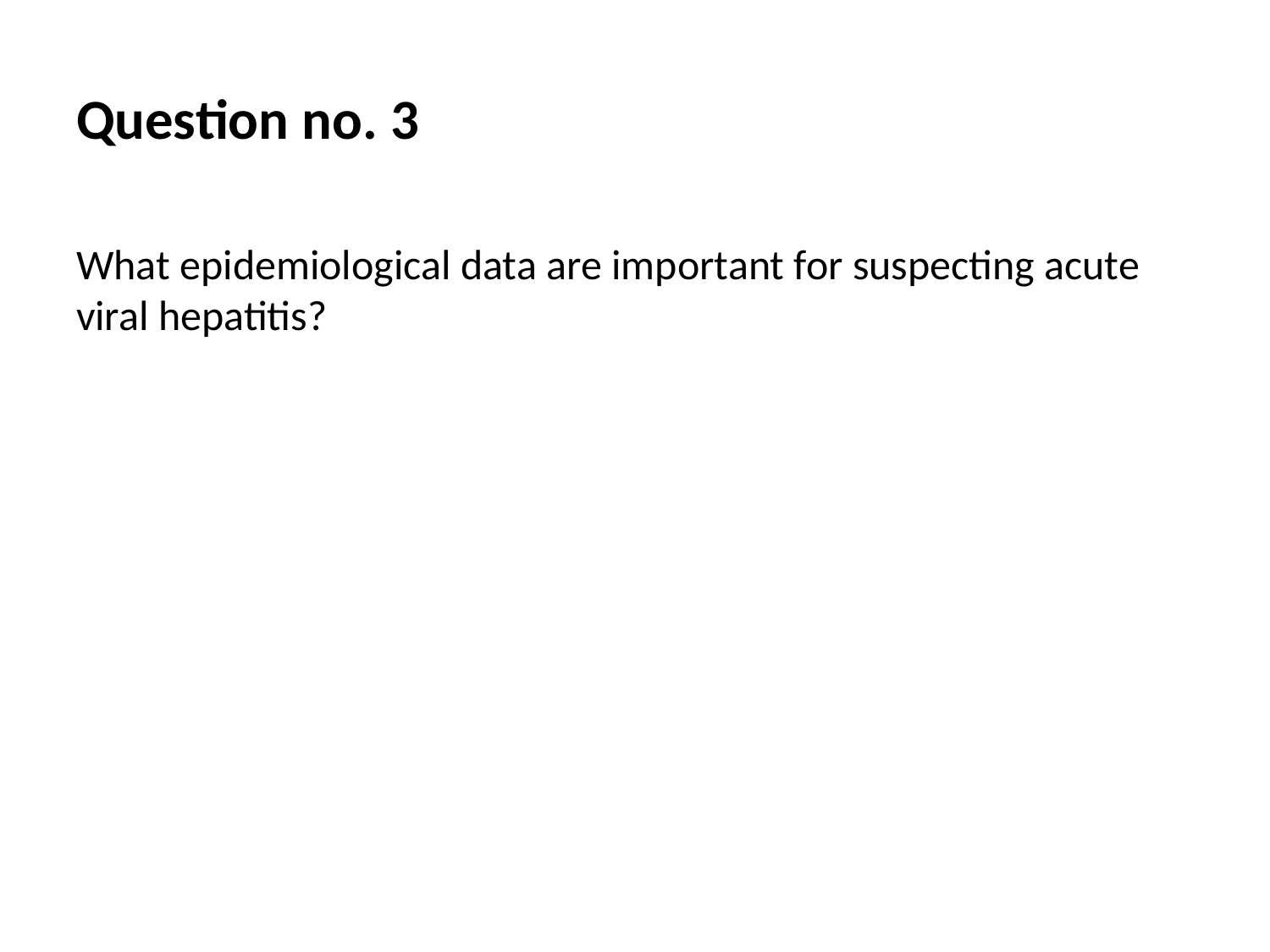

Question no. 3

What epidemiological data are important for suspecting acute viral hepatitis?